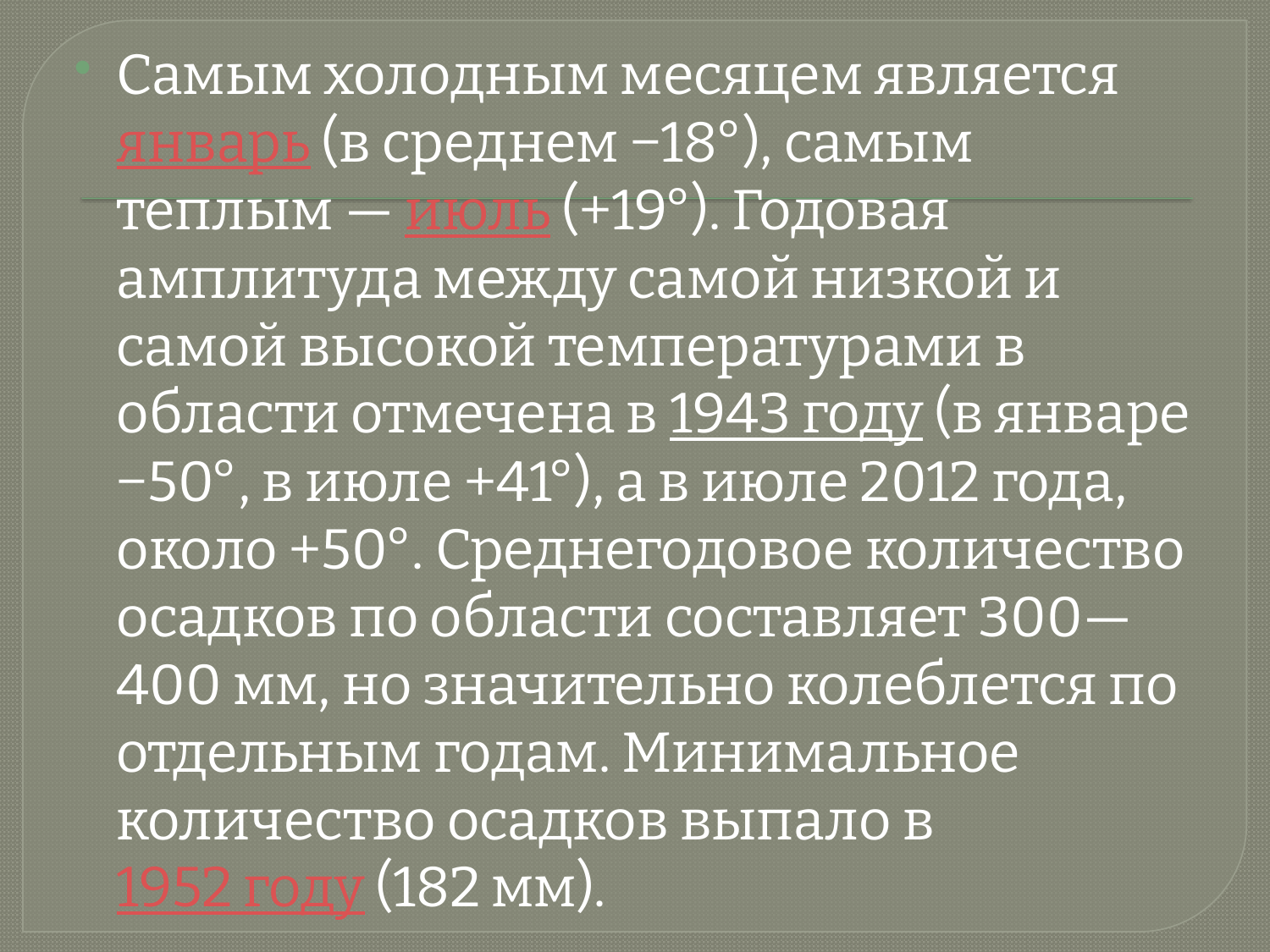

Самым холодным месяцем является январь (в среднем −18°), самым теплым — июль (+19°). Годовая амплитуда между самой низкой и самой высокой температурами в области отмечена в 1943 году (в январе −50°, в июле +41°), а в июле 2012 года, около +50°. Среднегодовое количество осадков по области составляет 300—400 мм, но значительно колеблется по отдельным годам. Минимальное количество осадков выпало в 1952 году (182 мм).

#